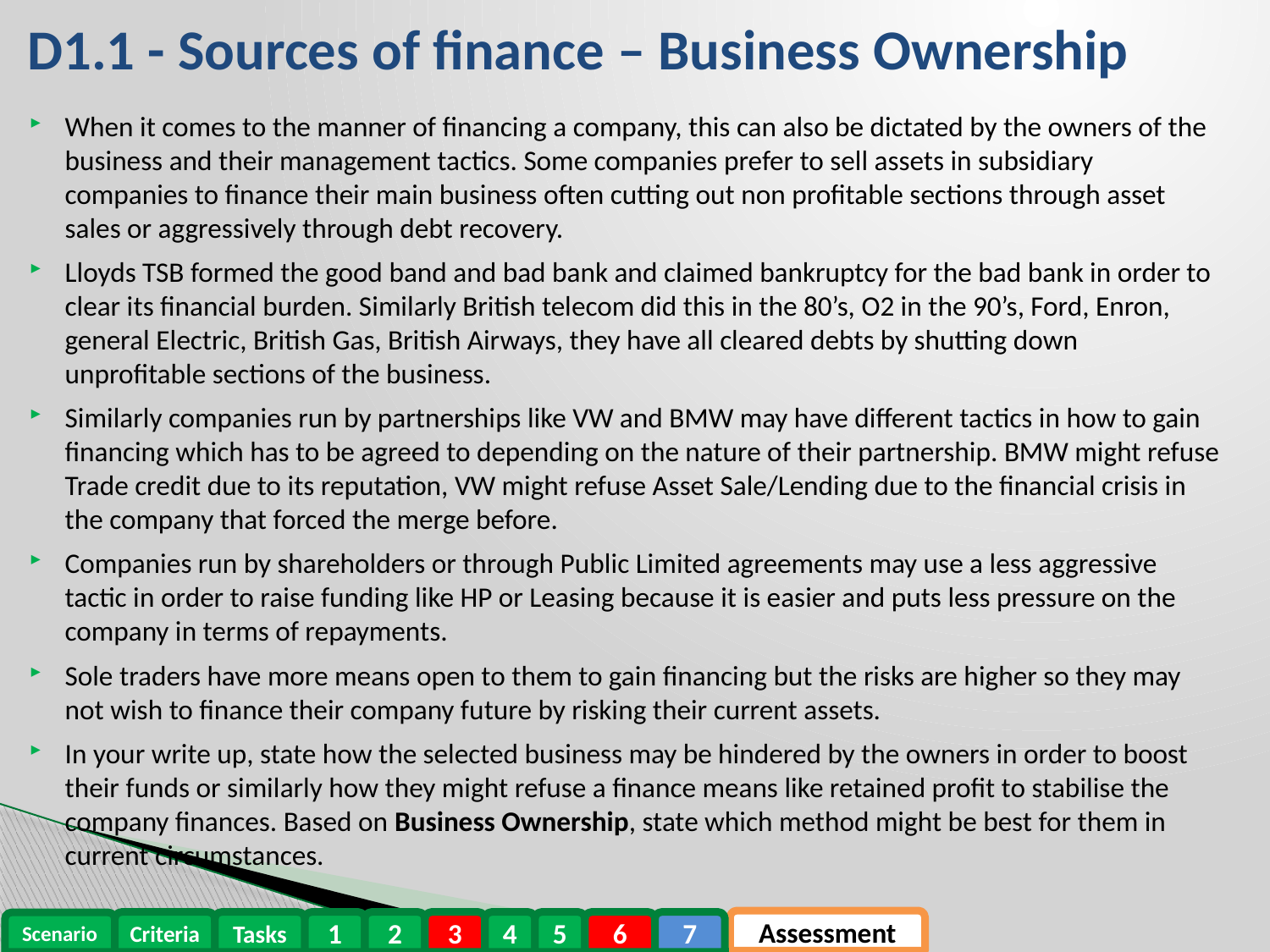

D1.1 - Sources of finance – Business Ownership
When it comes to the manner of financing a company, this can also be dictated by the owners of the business and their management tactics. Some companies prefer to sell assets in subsidiary companies to finance their main business often cutting out non profitable sections through asset sales or aggressively through debt recovery.
Lloyds TSB formed the good band and bad bank and claimed bankruptcy for the bad bank in order to clear its financial burden. Similarly British telecom did this in the 80’s, O2 in the 90’s, Ford, Enron, general Electric, British Gas, British Airways, they have all cleared debts by shutting down unprofitable sections of the business.
Similarly companies run by partnerships like VW and BMW may have different tactics in how to gain financing which has to be agreed to depending on the nature of their partnership. BMW might refuse Trade credit due to its reputation, VW might refuse Asset Sale/Lending due to the financial crisis in the company that forced the merge before.
Companies run by shareholders or through Public Limited agreements may use a less aggressive tactic in order to raise funding like HP or Leasing because it is easier and puts less pressure on the company in terms of repayments.
Sole traders have more means open to them to gain financing but the risks are higher so they may not wish to finance their company future by risking their current assets.
In your write up, state how the selected business may be hindered by the owners in order to boost their funds or similarly how they might refuse a finance means like retained profit to stabilise the company finances. Based on Business Ownership, state which method might be best for them in current circumstances.